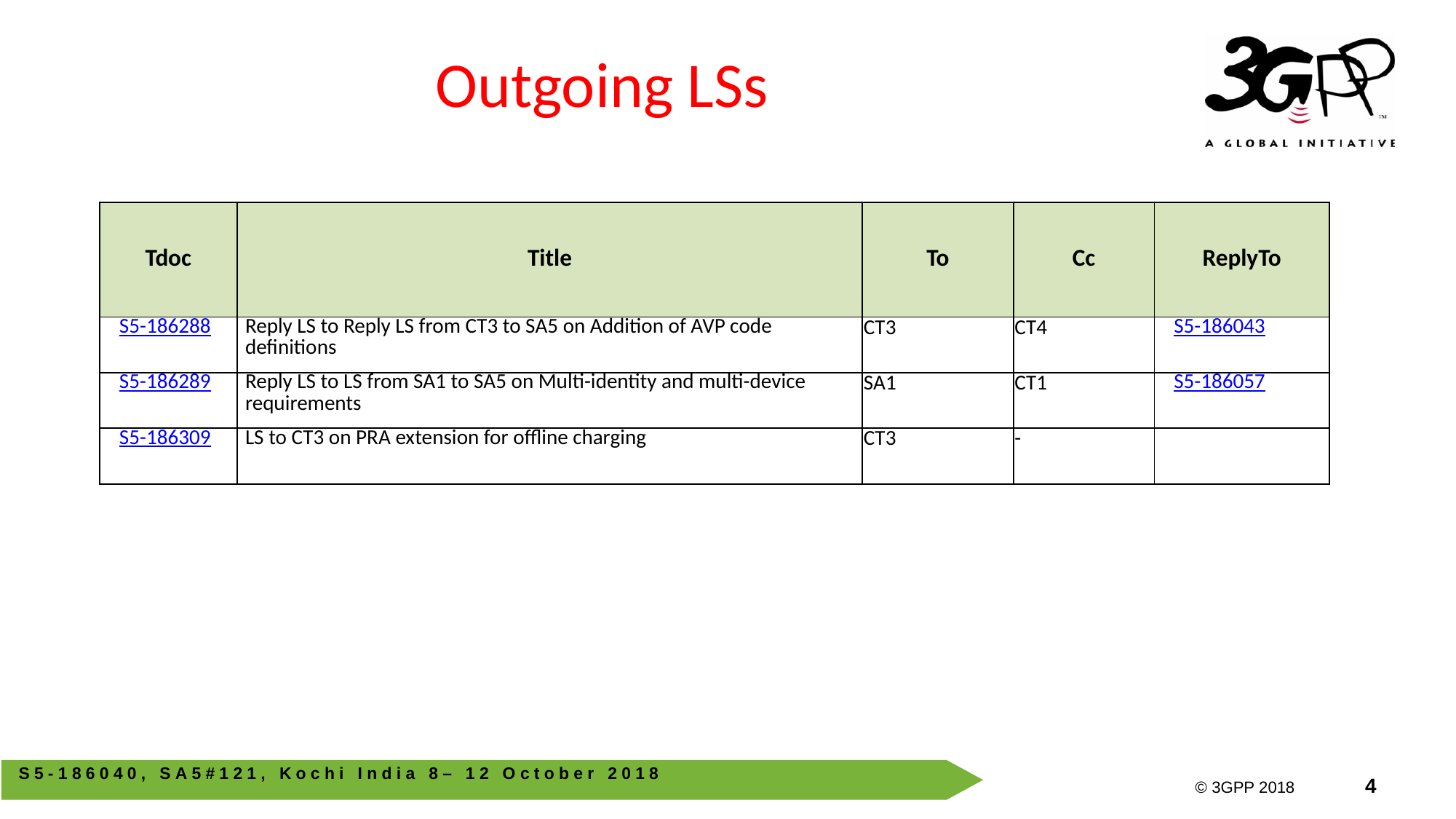

# Outgoing LSs
| Tdoc | Title | To | Cc | ReplyTo |
| --- | --- | --- | --- | --- |
| S5-186288 | Reply LS to Reply LS from CT3 to SA5 on Addition of AVP code definitions | CT3 | CT4 | S5-186043 |
| S5-186289 | Reply LS to LS from SA1 to SA5 on Multi-identity and multi-device requirements | SA1 | CT1 | S5-186057 |
| S5-186309 | LS to CT3 on PRA extension for offline charging | CT3 | - |  |